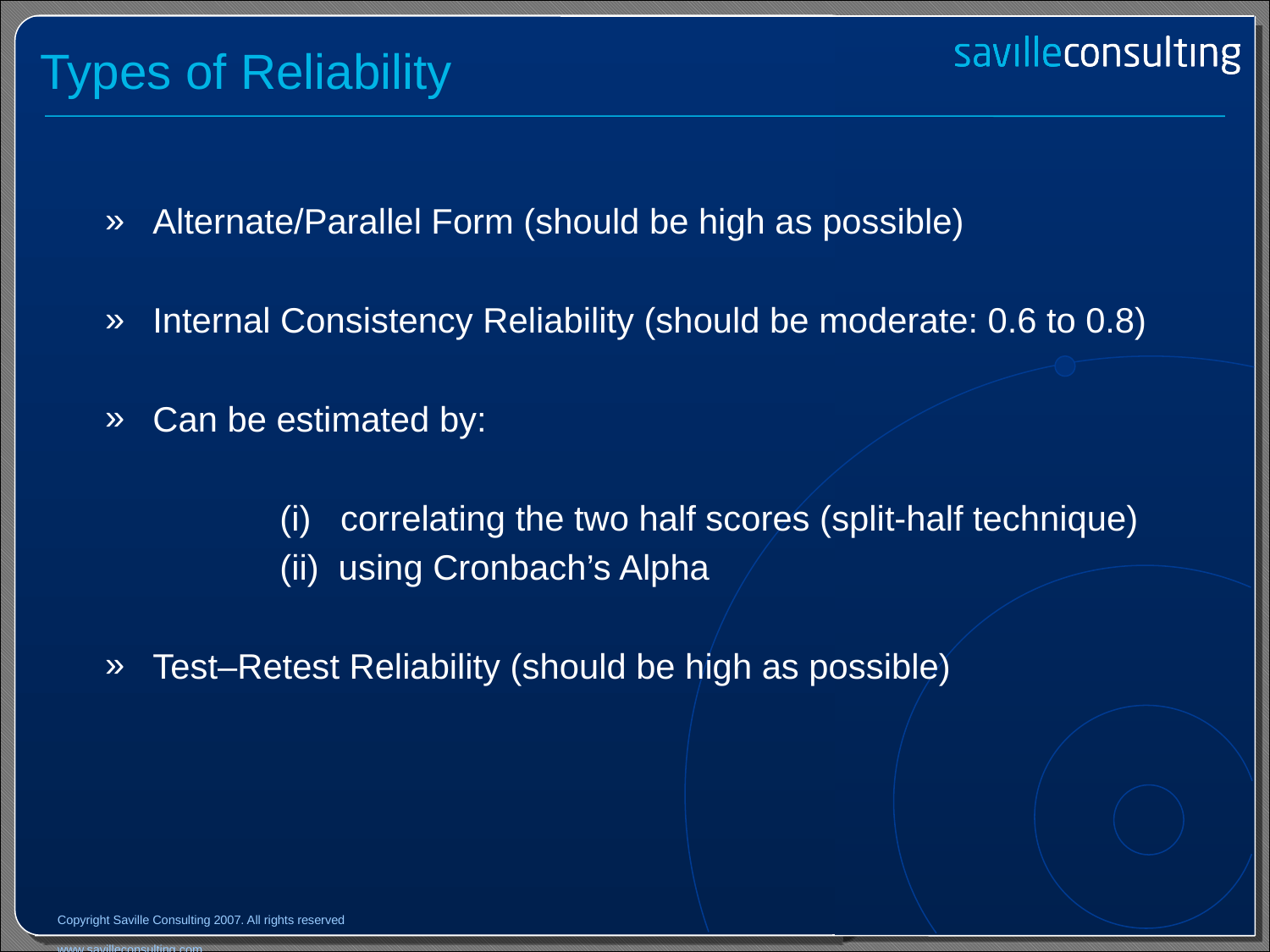

# Types of Reliability

Alternate/Parallel Form (should be high as possible)

Internal Consistency Reliability (should be moderate: 0.6 to 0.8)

Can be estimated by:

		(i)   correlating the two half scores (split-half technique)
		(ii)  using Cronbach’s Alpha

Test–Retest Reliability (should be high as possible)